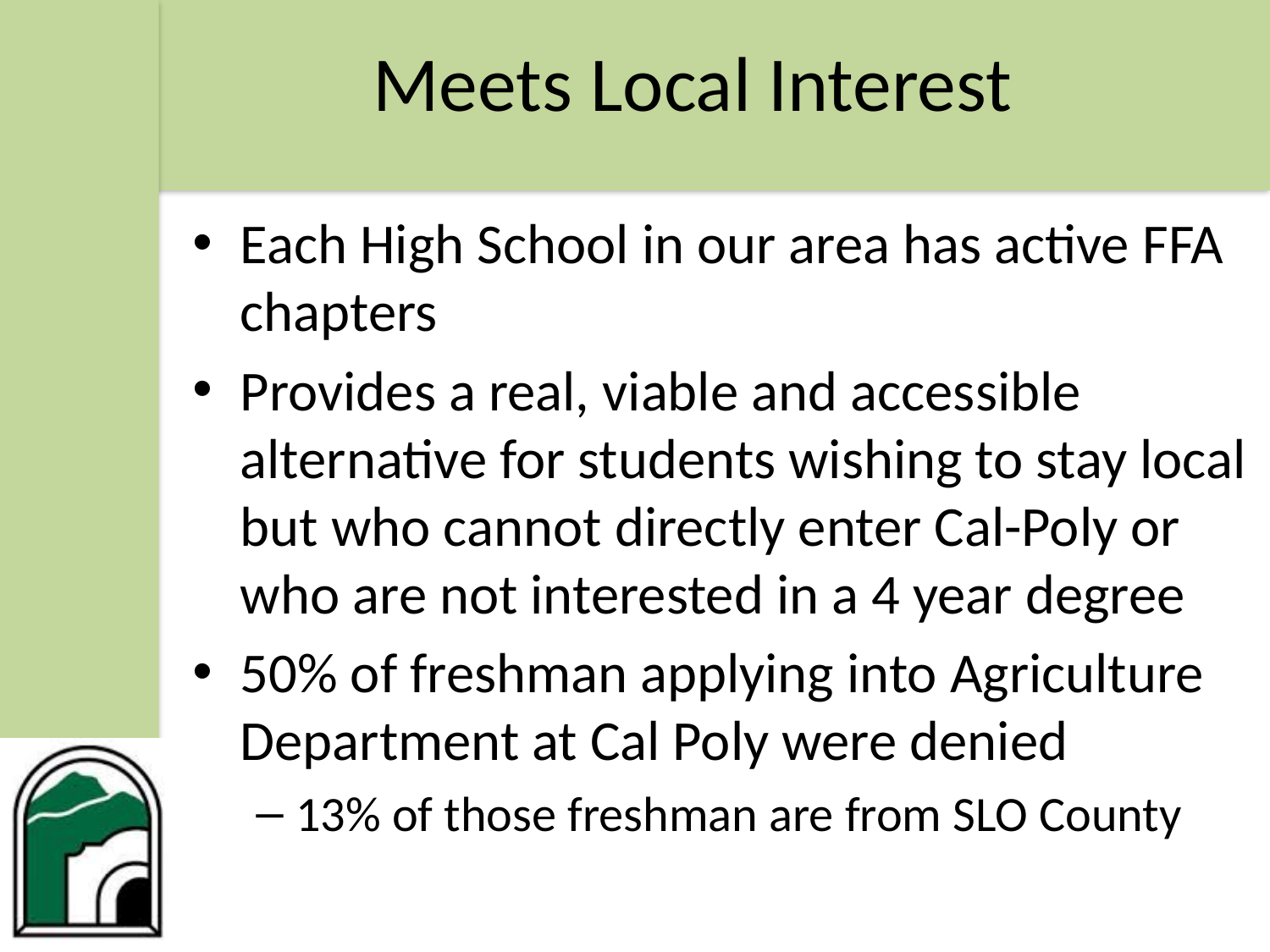

# Meets Local Interest
Each High School in our area has active FFA chapters
Provides a real, viable and accessible alternative for students wishing to stay local but who cannot directly enter Cal-Poly or who are not interested in a 4 year degree
50% of freshman applying into Agriculture Department at Cal Poly were denied
13% of those freshman are from SLO County